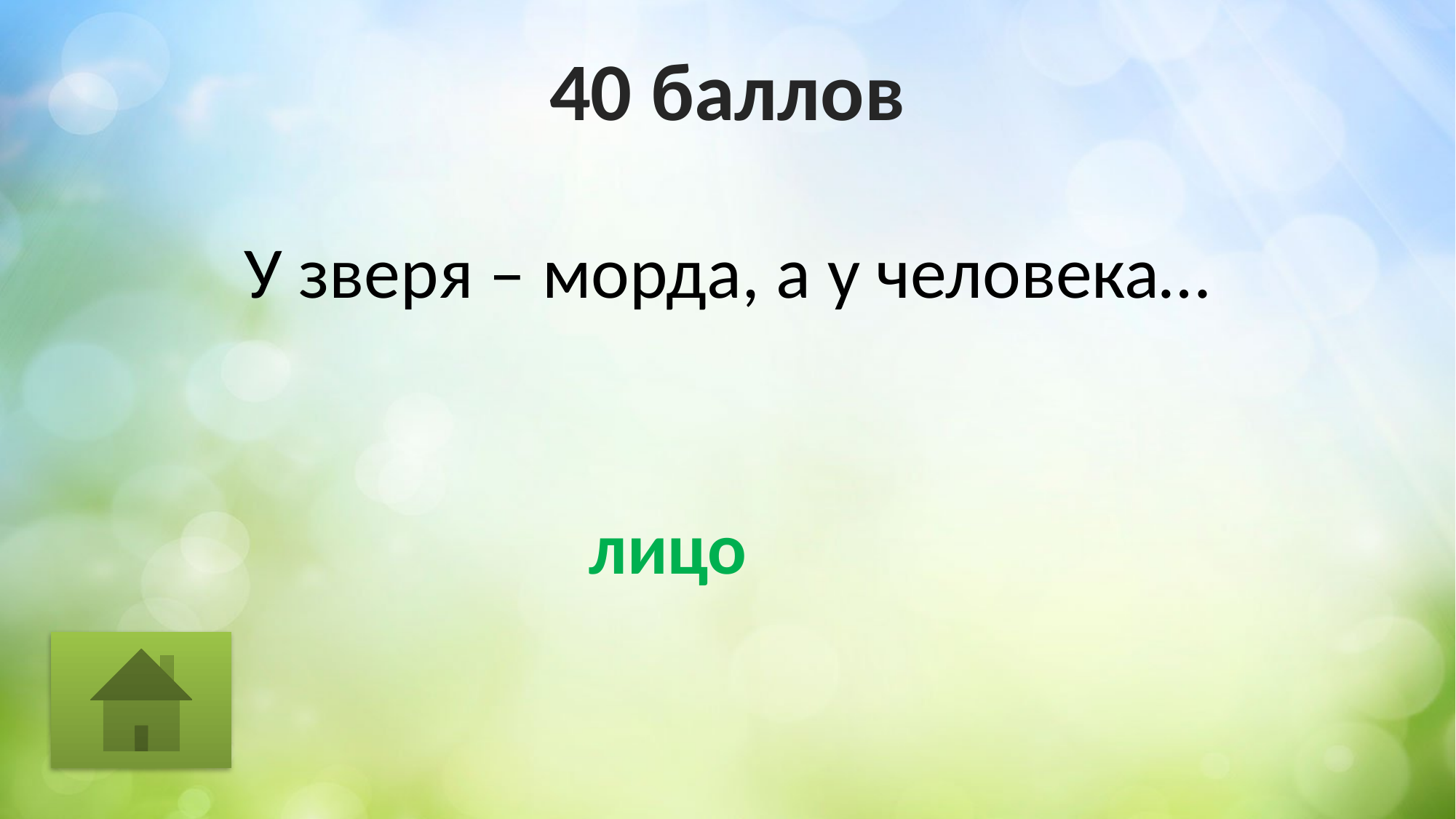

# 40 баллов
У зверя – морда, а у человека…
лицо